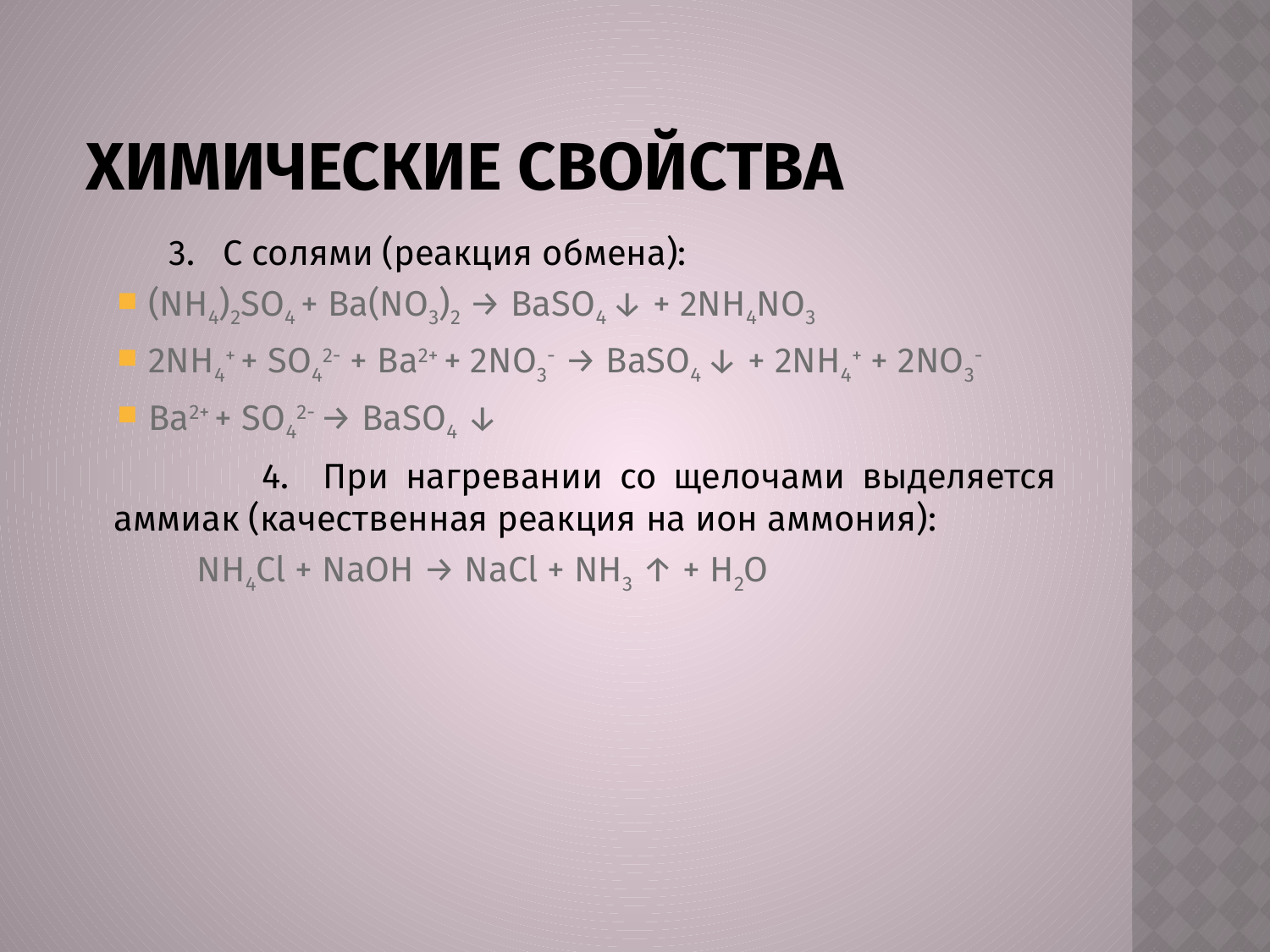

# Химические свойства
          3.   C солями (реакция обмена):
(NH4)2SO4 + Ba(NO3)2 → BaSO4 ↓ + 2NH4NO3
2NH4+ + SO42- + Ba2+ + 2NO3- → BaSO4 ↓ + 2NH4+ + 2NO3-
Ba2+ + SO42- → BaSO4 ↓
           4.  При нагревании со щелочами выделяется аммиак (качественная реакция на ион аммония):
             NH4Cl + NaOH → NaCl + NH3 ↑ + Н2O